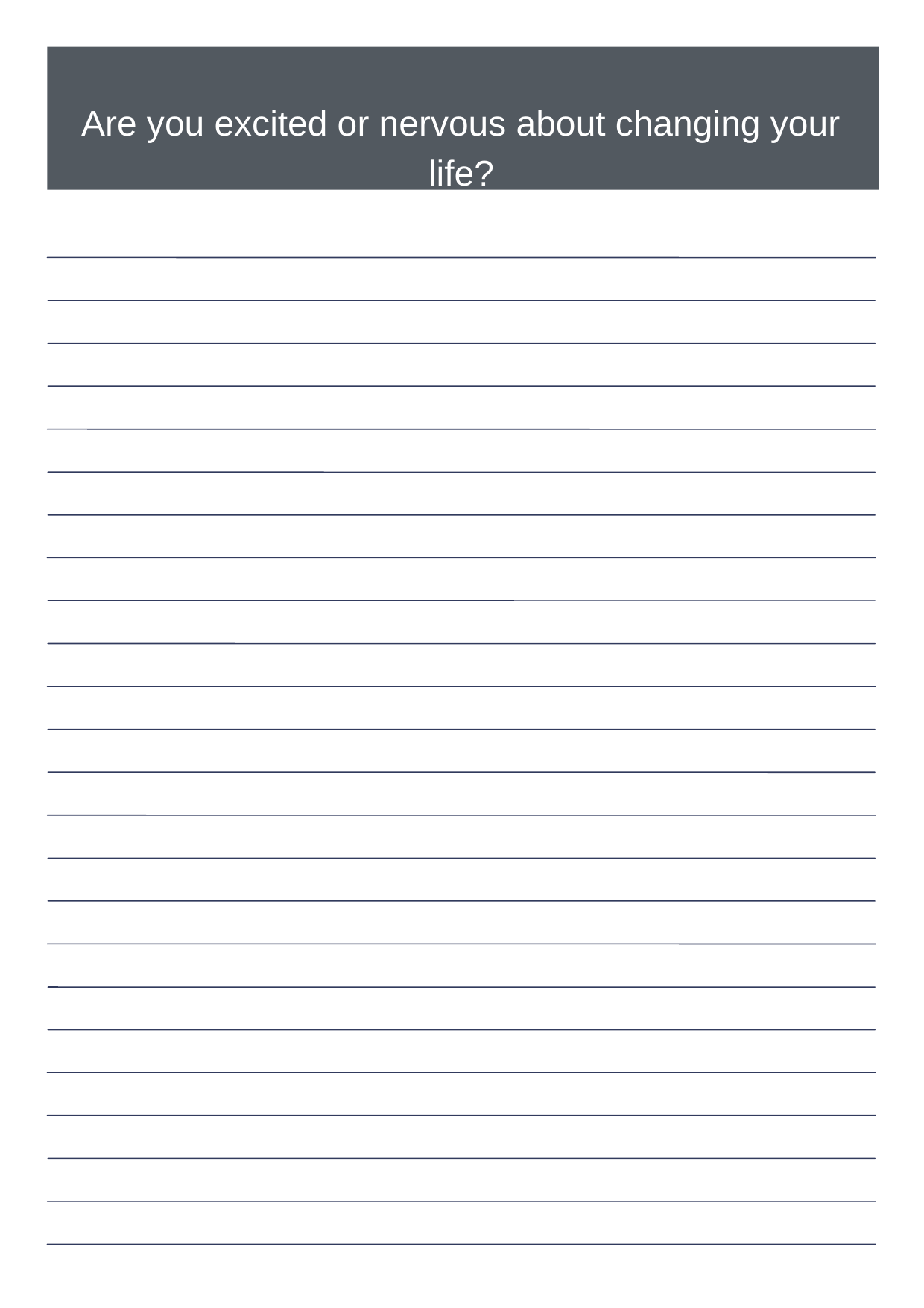

Are you excited or nervous about changing your life?